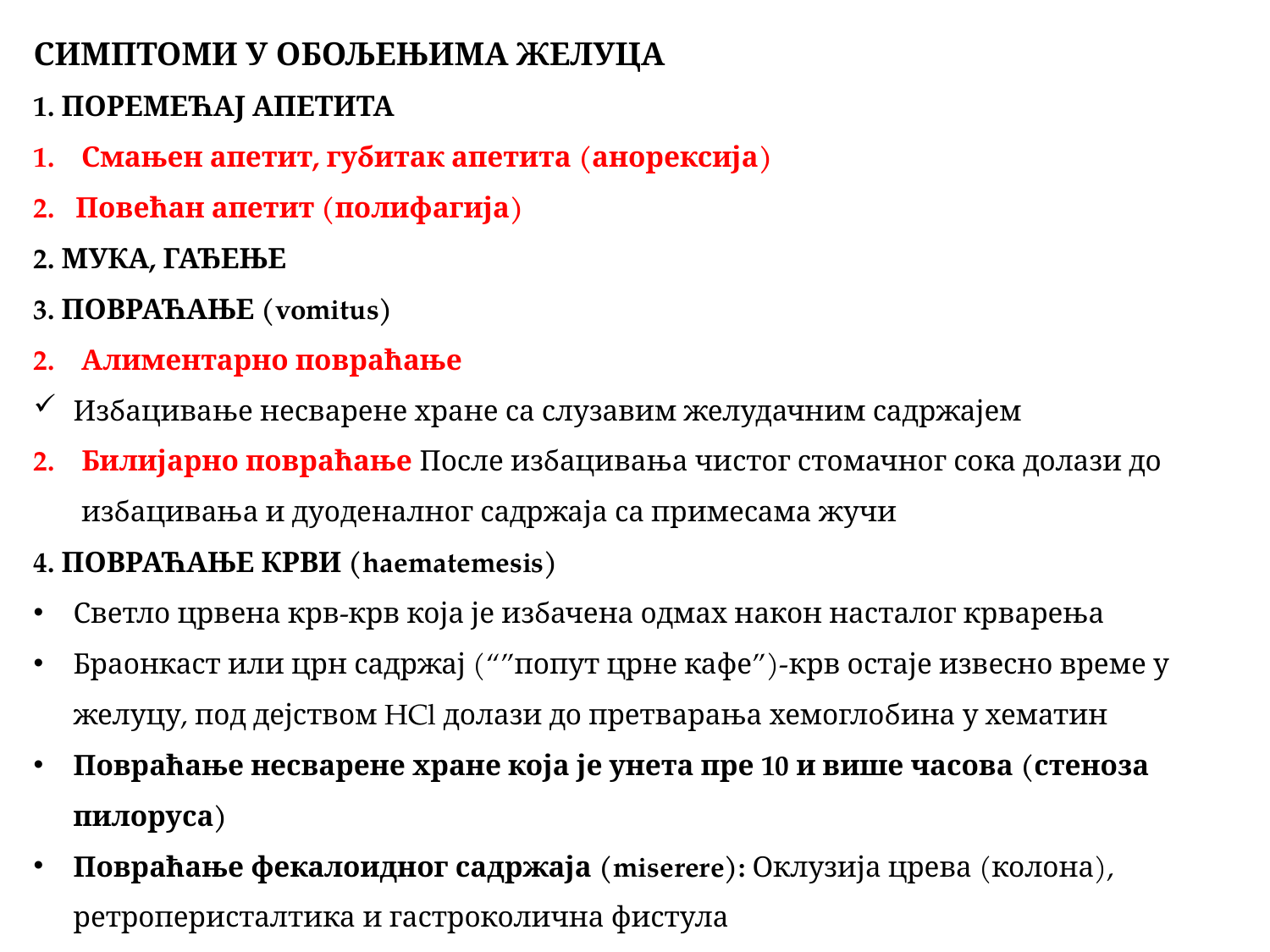

СИМПТОМИ У ОБОЉЕЊИМА ЖЕЛУЦА
1. ПОРЕМЕЋАЈ АПЕТИТА
Смањен апетит, губитак апетита (анорексија)
2.   Повећан апетит (полифагија)
2. МУКА, ГАЂЕЊЕ
3. ПОВРАЋАЊЕ (vomitus)
Алиментарно повраћање
Избацивање несварене хране са слузавим желудачним садржајем
Билијарно повраћање После избацивања чистог стомачног сока долази до избацивања и дуоденалног садржаја са примесама жучи
4. ПОВРАЋАЊЕ КРВИ (haematemesis)
Светло црвена крв-крв која је избачена одмах након насталог крварења
Браонкаст или црн садржај (“”попут црне кафе”)-крв остаје извесно време у желуцу, под дејством HCl долази до претварања хемоглобина у хематин
Повраћање несварене хране која је унета пре 10 и више часова (стеноза пилоруса)
Повраћање фекалоидног садржаја (miserere): Оклузија црева (колона), ретроперисталтика и гастроколична фистула